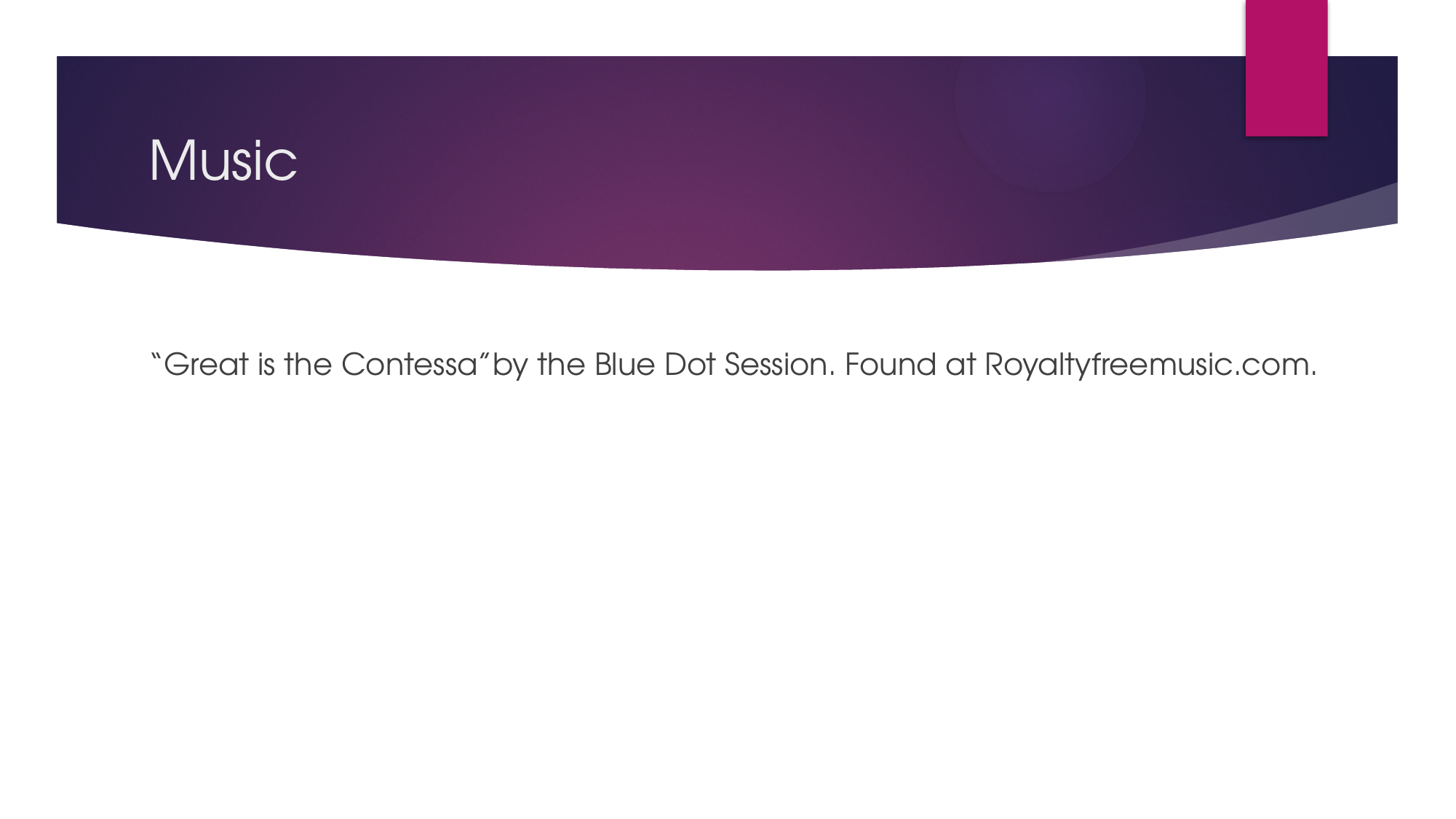

# Music
“Great is the Contessa”by the Blue Dot Session. Found at Royaltyfreemusic.com.